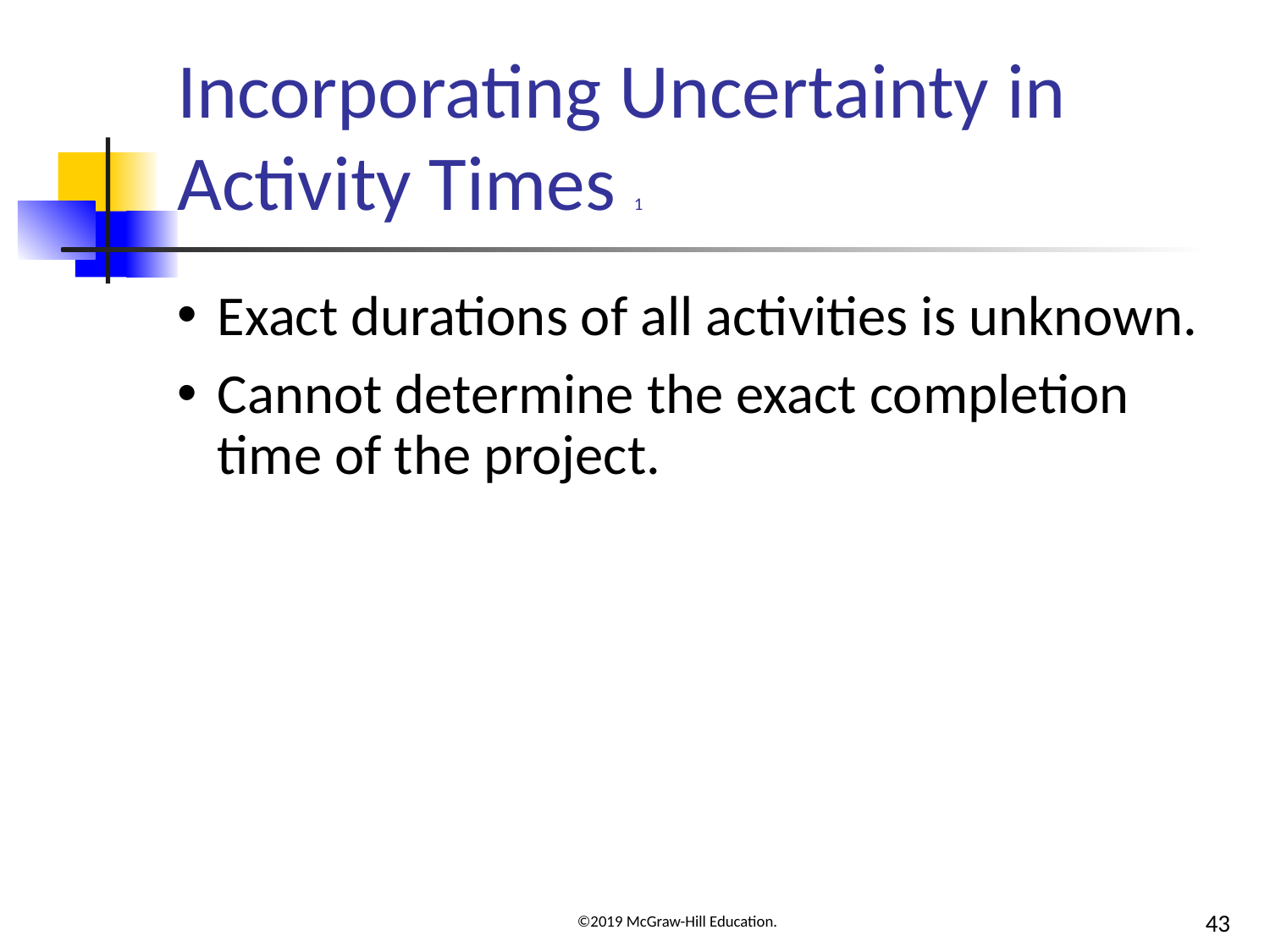

# Incorporating Uncertainty in Activity Times 1
Exact durations of all activities is unknown.
Cannot determine the exact completion time of the project.